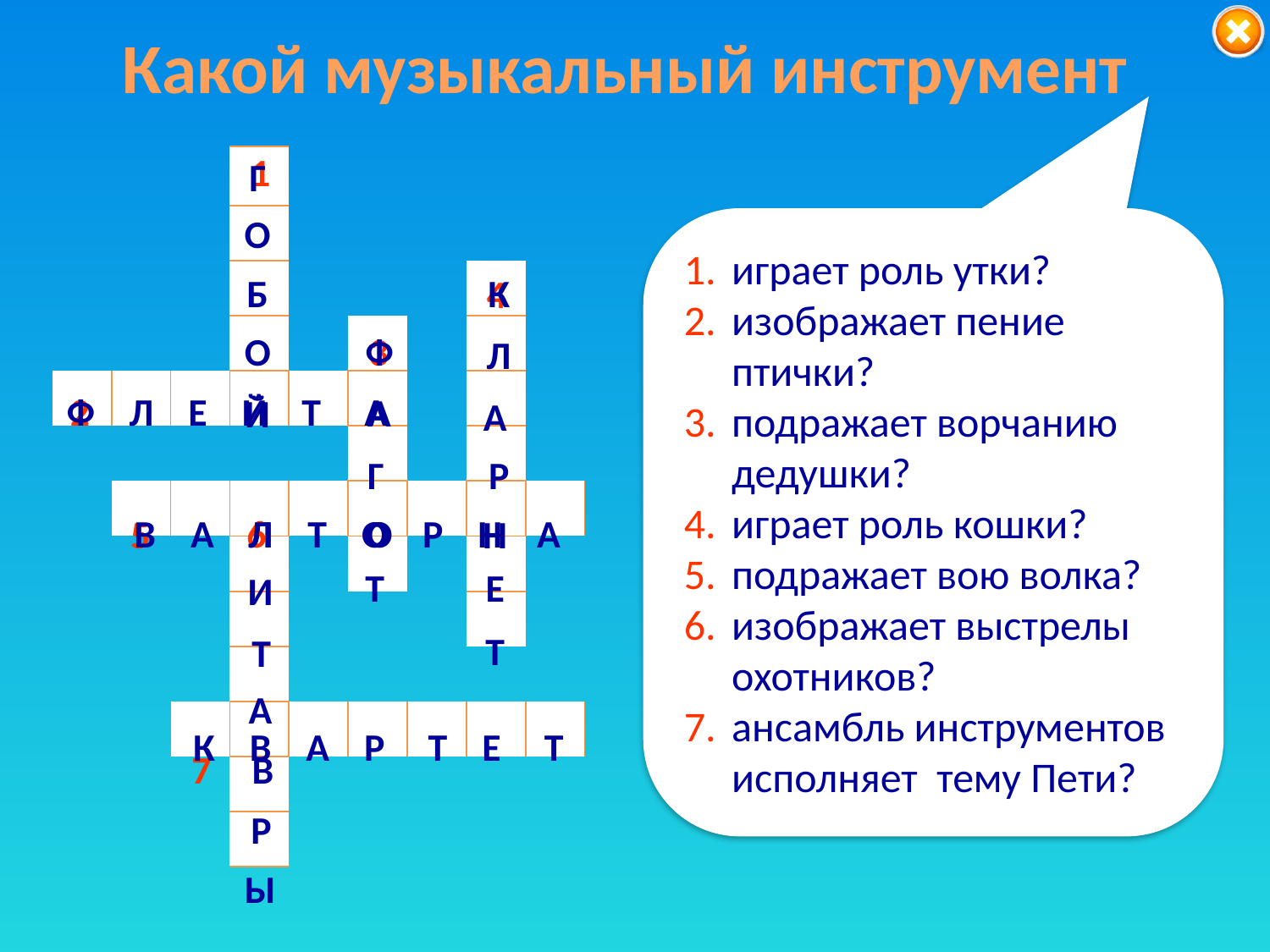

Какой музыкальный инструмент
1
|  |  |  |  |  |  |  |  |  |  |  |  |
| --- | --- | --- | --- | --- | --- | --- | --- | --- | --- | --- | --- |
|  |  |  |  |  |  |  |  |  |  |  |  |
|  |  |  |  |  |  |  |  |  |  |  |  |
|  |  |  |  |  |  |  |  |  |  |  |  |
|  |  |  |  |  |  |  |  |  |  |  |  |
|  |  |  |  |  |  |  |  |  |  |  |  |
|  |  |  |  |  |  |  |  |  |  |  |  |
|  |  |  |  |  |  |  |  |  |  |  |  |
|  |  |  |  |  |  |  |  |  |  |  |  |
|  |  |  |  |  |  |  |  |  |  |  |  |
|  |  |  |  |  |  |  |  |  |  |  |  |
|  |  |  |  |  |  |  |  |  |  |  |  |
|  |  |  |  |  |  |  |  |  |  |  |  |
Г
О
Б
О
Й
играет роль утки?
изображает пение птички?
подражает ворчанию дедушки?
играет роль кошки?
подражает вою волка?
изображает выстрелы охотников?
ансамбль инструментов исполняет  тему Пети?
4
К
Л
А
Р
Н
Е
Т
3
Ф
А
Г
О
Т
2
 Ф    Л    Е    Й    Т     А
6
5
 В    А    Л    Т    О    Р    Н    А
Л
И
Т
А
В
Р
Ы
7
 К    В    А    Р     Т    Е     Т